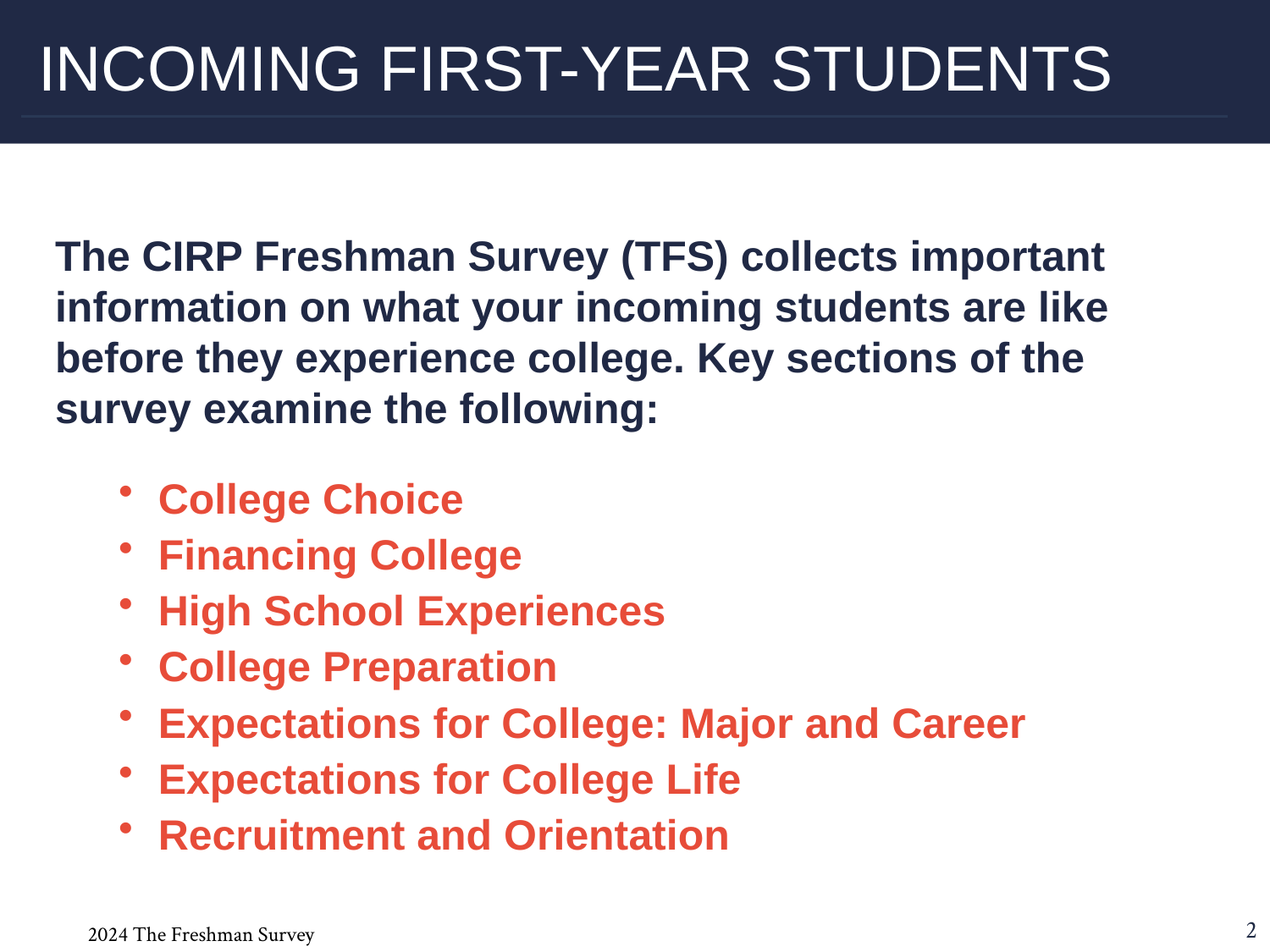

INCOMING FIRST-YEAR STUDENTS

# The First Year is Important…
The CIRP Freshman Survey (TFS) collects important information on what your incoming students are like before they experience college. Key sections of the survey examine the following:

College Choice
Financing College
High School Experiences
College Preparation
Expectations for College: Major and Career
Expectations for College Life
Recruitment and Orientation
2024 The Freshman Survey
2